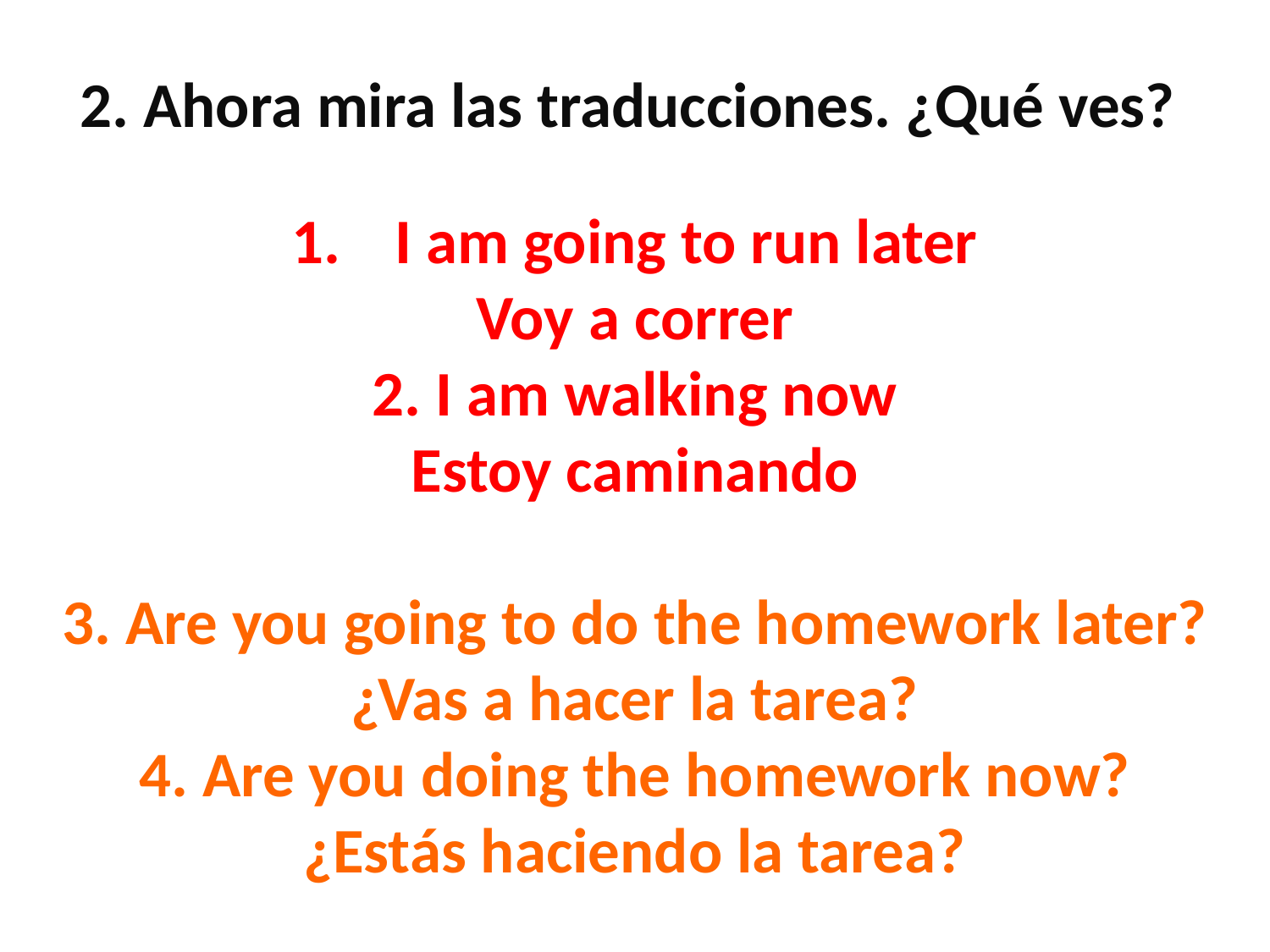

2. Ahora mira las traducciones. ¿Qué ves?
I am going to run later
Voy a correr
2. I am walking now
Estoy caminando

3. Are you going to do the homework later?
¿Vas a hacer la tarea?
4. Are you doing the homework now?
¿Estás haciendo la tarea?